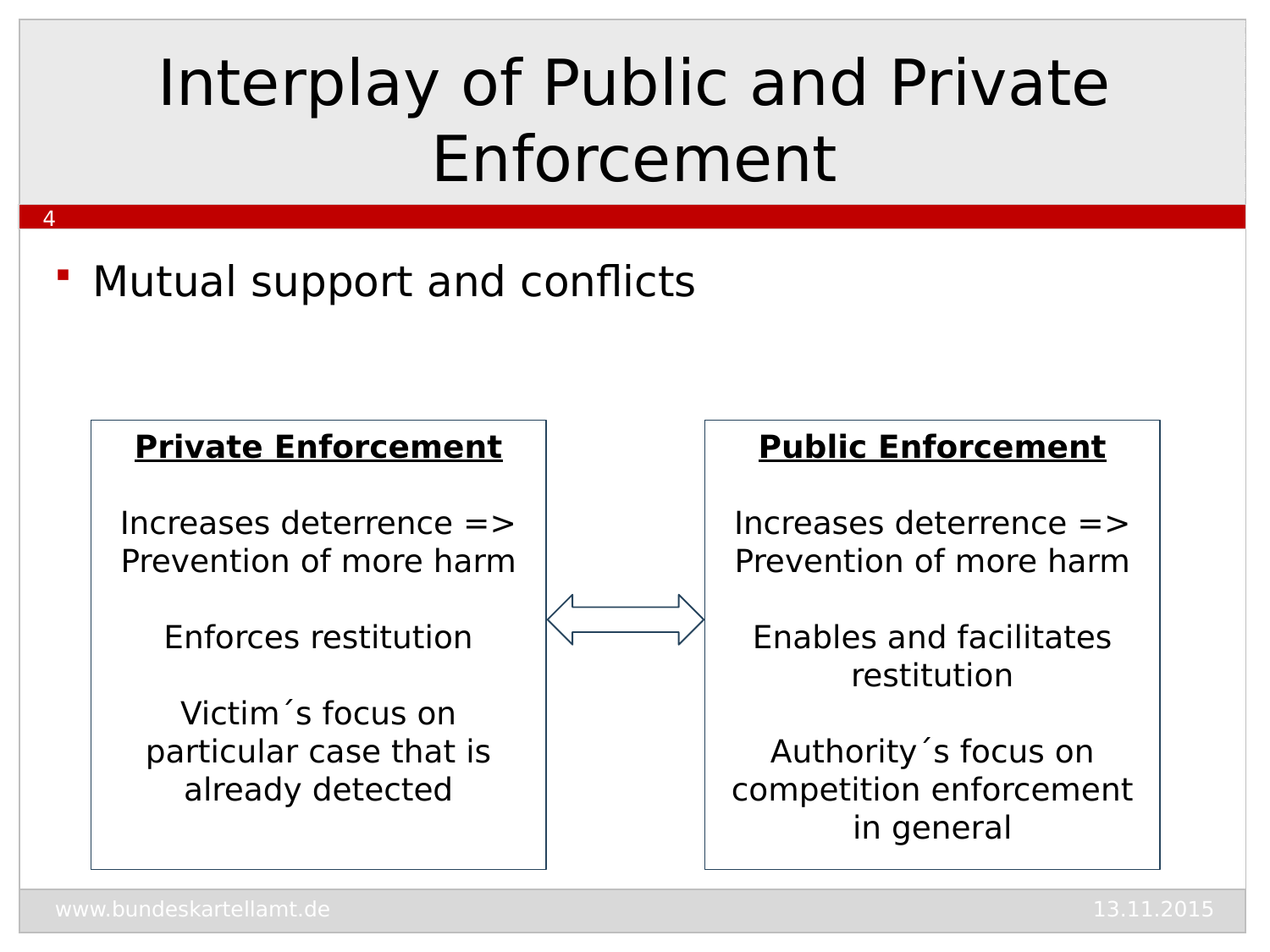

# Interplay of Public and Private Enforcement
4
Mutual support and conflicts
Private Enforcement

Increases deterrence => Prevention of more harm

Enforces restitution

Victim´s focus on particular case that is already detected
Public Enforcement

Increases deterrence => Prevention of more harm

Enables and facilitates restitution

Authority´s focus on competition enforcement in general

13.11.2015
www.bundeskartellamt.de